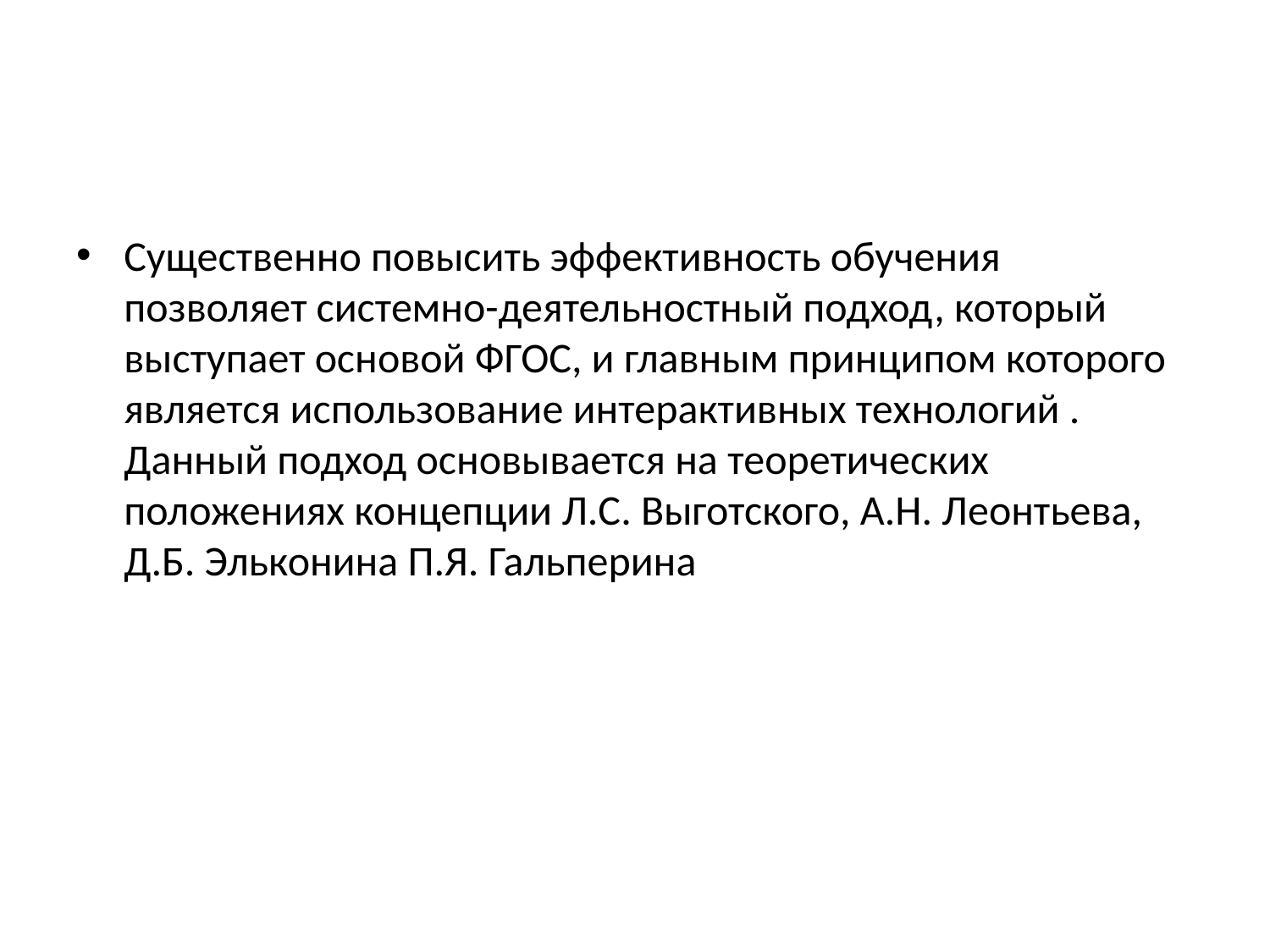

#
Существенно повысить эффективность обучения позволяет системно-деятельностный подход, который выступает основой ФГОС, и главным принципом которого является использование интерактивных технологий . Данный подход основывается на теоретических положениях концепции Л.С. Выготского, А.Н. Леонтьева, Д.Б. Эльконина П.Я. Гальперина